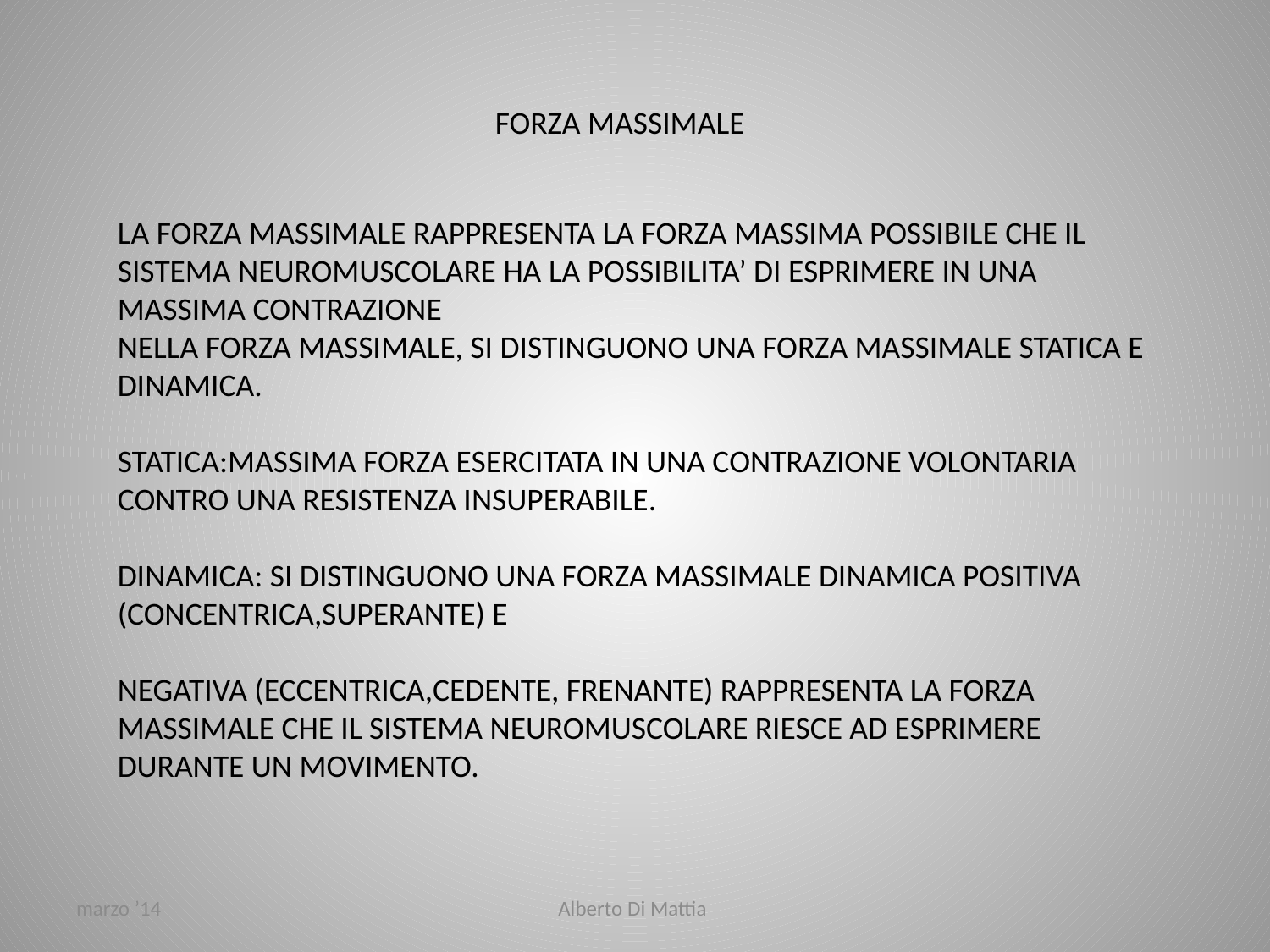

FORZA MASSIMALE
LA FORZA MASSIMALE RAPPRESENTA LA FORZA MASSIMA POSSIBILE CHE IL SISTEMA NEUROMUSCOLARE HA LA POSSIBILITA’ DI ESPRIMERE IN UNA MASSIMA CONTRAZIONE
NELLA FORZA MASSIMALE, SI DISTINGUONO UNA FORZA MASSIMALE STATICA E DINAMICA.

STATICA:MASSIMA FORZA ESERCITATA IN UNA CONTRAZIONE VOLONTARIA CONTRO UNA RESISTENZA INSUPERABILE.

DINAMICA: SI DISTINGUONO UNA FORZA MASSIMALE DINAMICA POSITIVA (CONCENTRICA,SUPERANTE) E

NEGATIVA (ECCENTRICA,CEDENTE, FRENANTE) RAPPRESENTA LA FORZA MASSIMALE CHE IL SISTEMA NEUROMUSCOLARE RIESCE AD ESPRIMERE DURANTE UN MOVIMENTO.
marzo ’14
Alberto Di Mattia